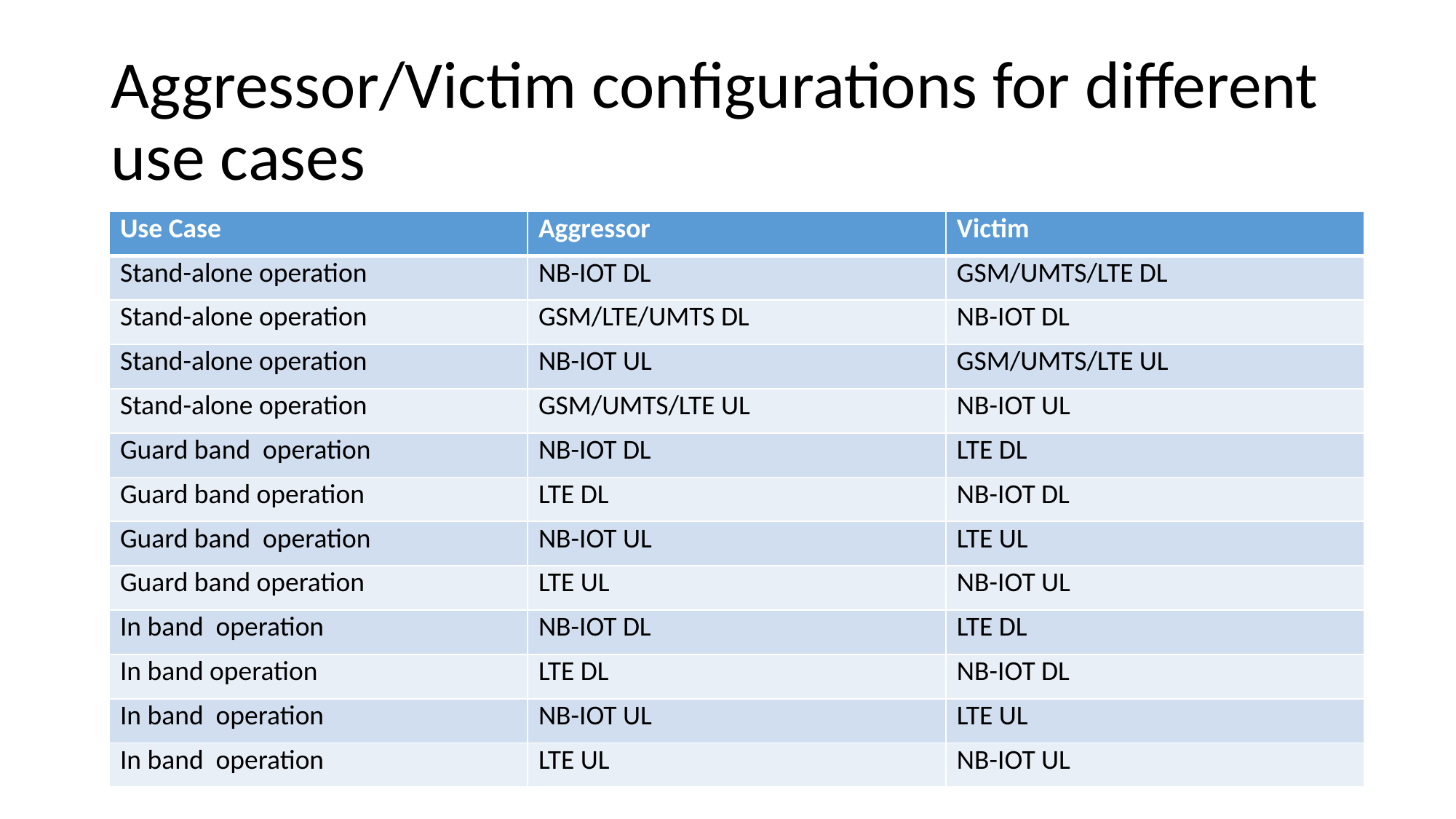

# Aggressor/Victim configurations for different use cases
| Use Case | Aggressor | Victim |
| --- | --- | --- |
| Stand-alone operation | NB-IOT DL | GSM/UMTS/LTE DL |
| Stand-alone operation | GSM/LTE/UMTS DL | NB-IOT DL |
| Stand-alone operation | NB-IOT UL | GSM/UMTS/LTE UL |
| Stand-alone operation | GSM/UMTS/LTE UL | NB-IOT UL |
| Guard band operation | NB-IOT DL | LTE DL |
| Guard band operation | LTE DL | NB-IOT DL |
| Guard band operation | NB-IOT UL | LTE UL |
| Guard band operation | LTE UL | NB-IOT UL |
| In band operation | NB-IOT DL | LTE DL |
| In band operation | LTE DL | NB-IOT DL |
| In band operation | NB-IOT UL | LTE UL |
| In band operation | LTE UL | NB-IOT UL |